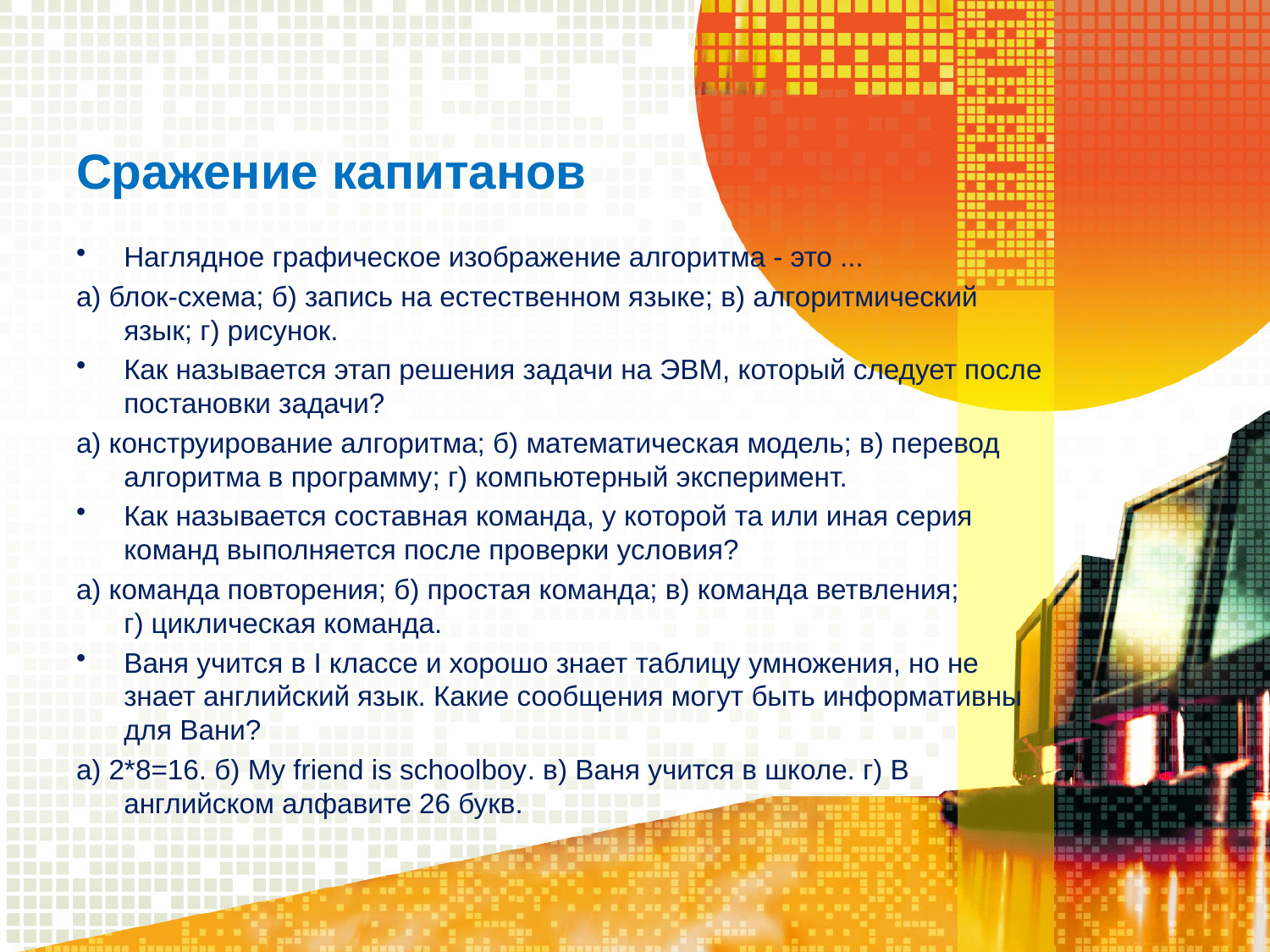

# Сражение капитанов
Наглядное графическое изображение алгоритма - это ...
а) блок-схема; б) запись на естественном языке; в) алгоритмический язык; г) рисунок.
Как называется этап решения задачи на ЭВМ, который следует после постановки задачи?
а) конструирование алгоритма; б) математическая модель; в) перевод алгоритма в программу; г) компьютерный эксперимент.
Как называется составная команда, у которой та или иная серия команд выполняется после проверки условия?
а) команда повторения; б) простая команда; в) команда ветвления;
г) циклическая команда.
Ваня учится в I классе и хорошо знает таблицу умножения, но не знает английский язык. Какие сообщения могут быть информативны для Вани?
а) 2*8=16. б) My friend is schoolboy. в) Ваня учится в школе. г) В английском алфавите 26 букв.